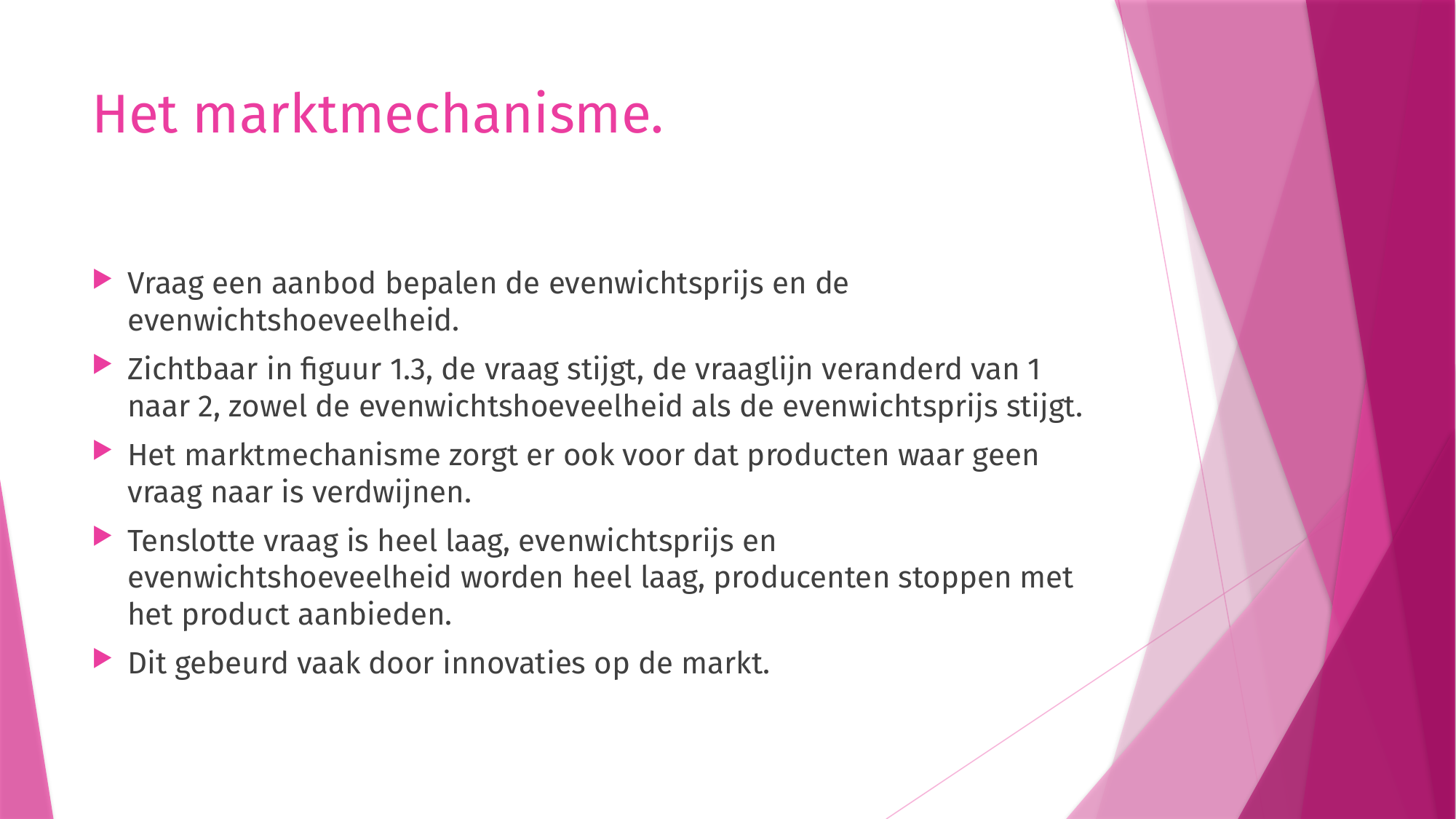

# Het marktmechanisme.
Vraag een aanbod bepalen de evenwichtsprijs en de evenwichtshoeveelheid.
Zichtbaar in figuur 1.3, de vraag stijgt, de vraaglijn veranderd van 1 naar 2, zowel de evenwichtshoeveelheid als de evenwichtsprijs stijgt.
Het marktmechanisme zorgt er ook voor dat producten waar geen vraag naar is verdwijnen.
Tenslotte vraag is heel laag, evenwichtsprijs en evenwichtshoeveelheid worden heel laag, producenten stoppen met het product aanbieden.
Dit gebeurd vaak door innovaties op de markt.